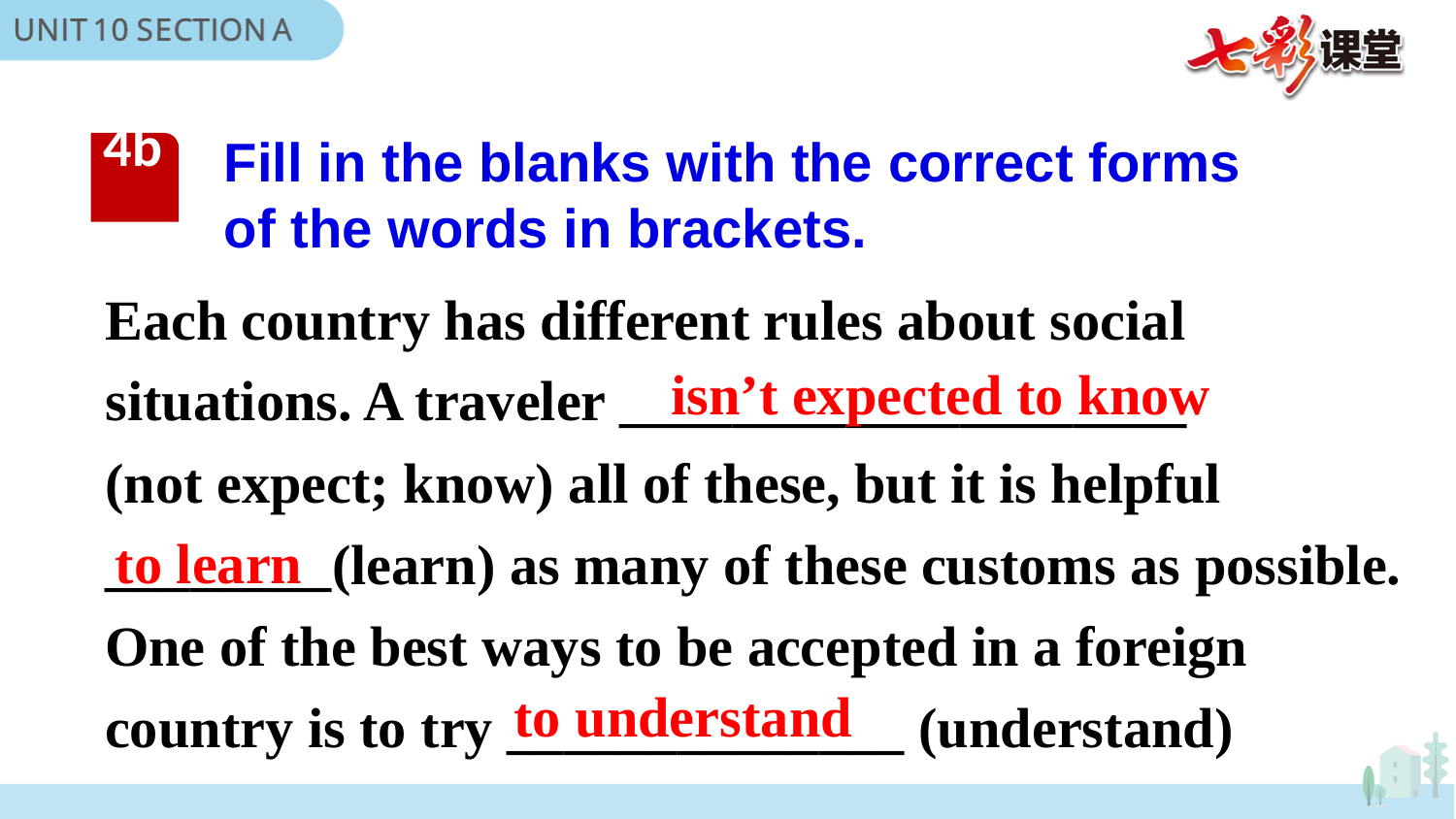

Fill in the blanks with the correct forms of the words in brackets.
4b
Each country has different rules about social situations. A traveler ____________________
(not expect; know) all of these, but it is helpful
________(learn) as many of these customs as possible. One of the best ways to be accepted in a foreign country is to try ______________ (understand)
isn’t expected to know
to learn
to understand